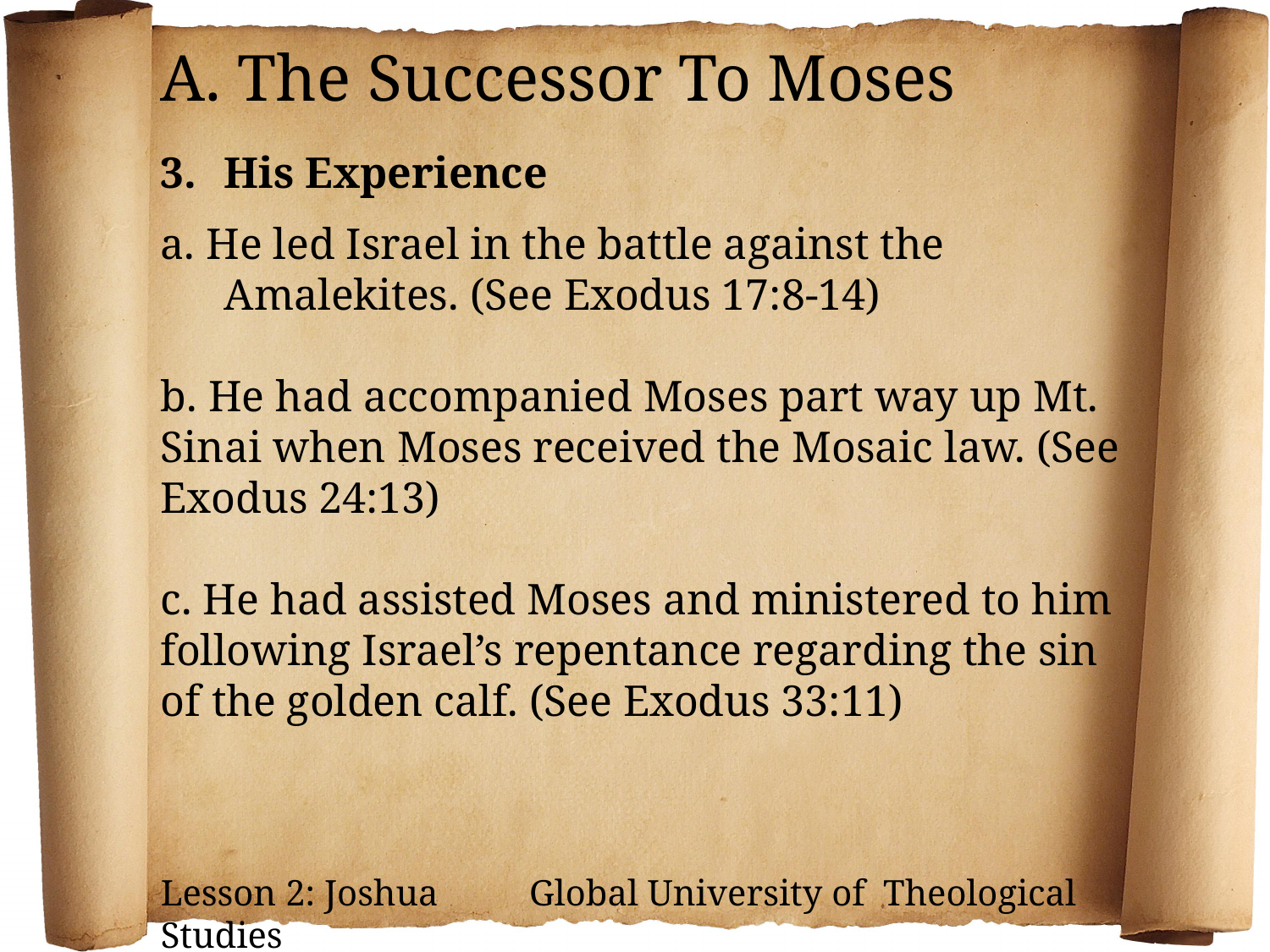

A. The Successor To Moses
His Experience

a. He led Israel in the battle against the Amalekites. (See Exodus 17:8-14)

b. He had accompanied Moses part way up Mt. Sinai when Moses received the Mosaic law. (See Exodus 24:13)

c. He had assisted Moses and ministered to him following Israel’s repentance regarding the sin of the golden calf. (See Exodus 33:11)
Lesson 2: Joshua          Global University of  Theological Studies